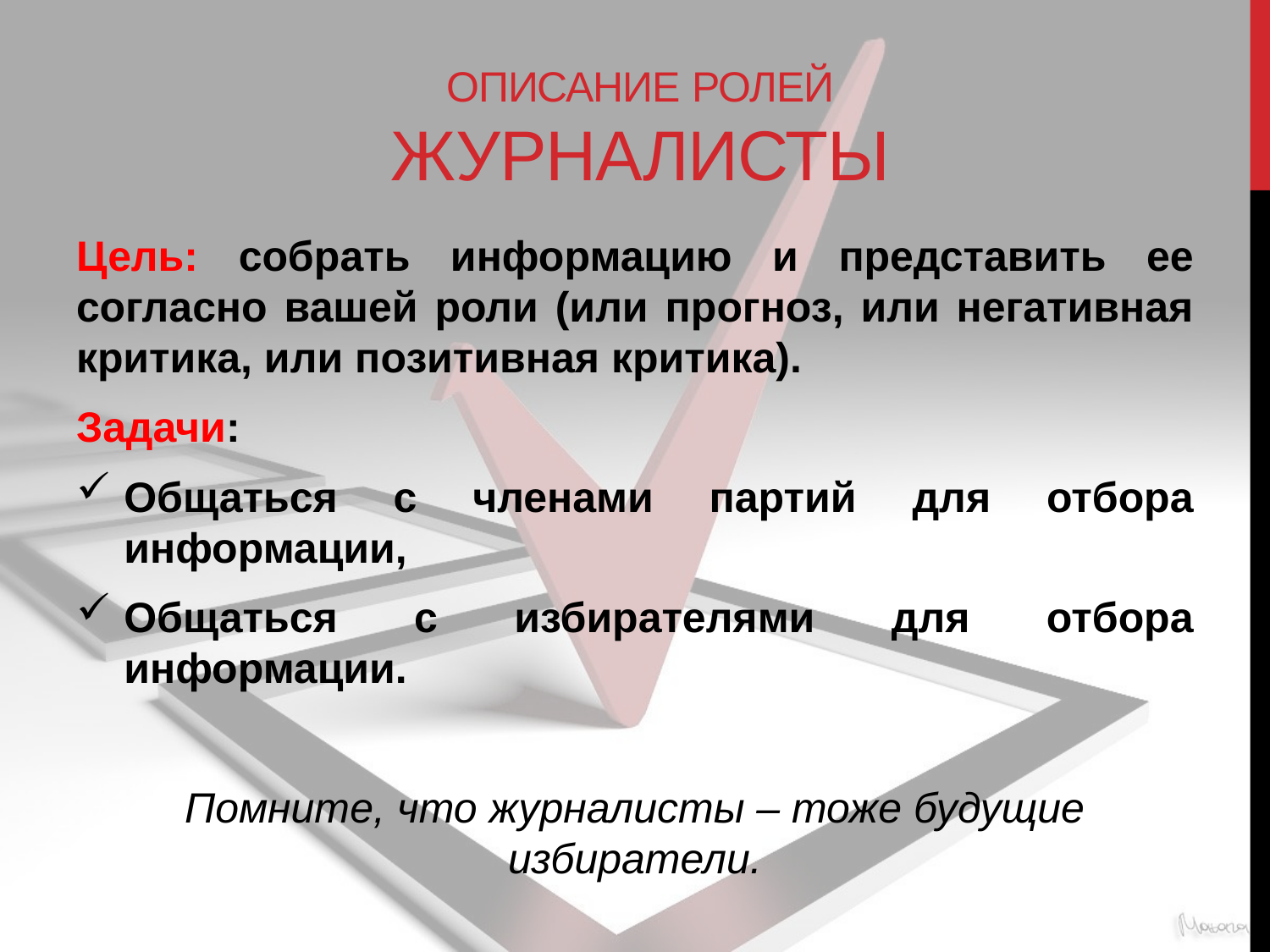

# Описание ролей Журналисты
Цель: собрать информацию и представить ее согласно вашей роли (или прогноз, или негативная критика, или позитивная критика).
Задачи:
Общаться с членами партий для отбора информации,
Общаться с избирателями для отбора информации.

Помните, что журналисты – тоже будущие избиратели.